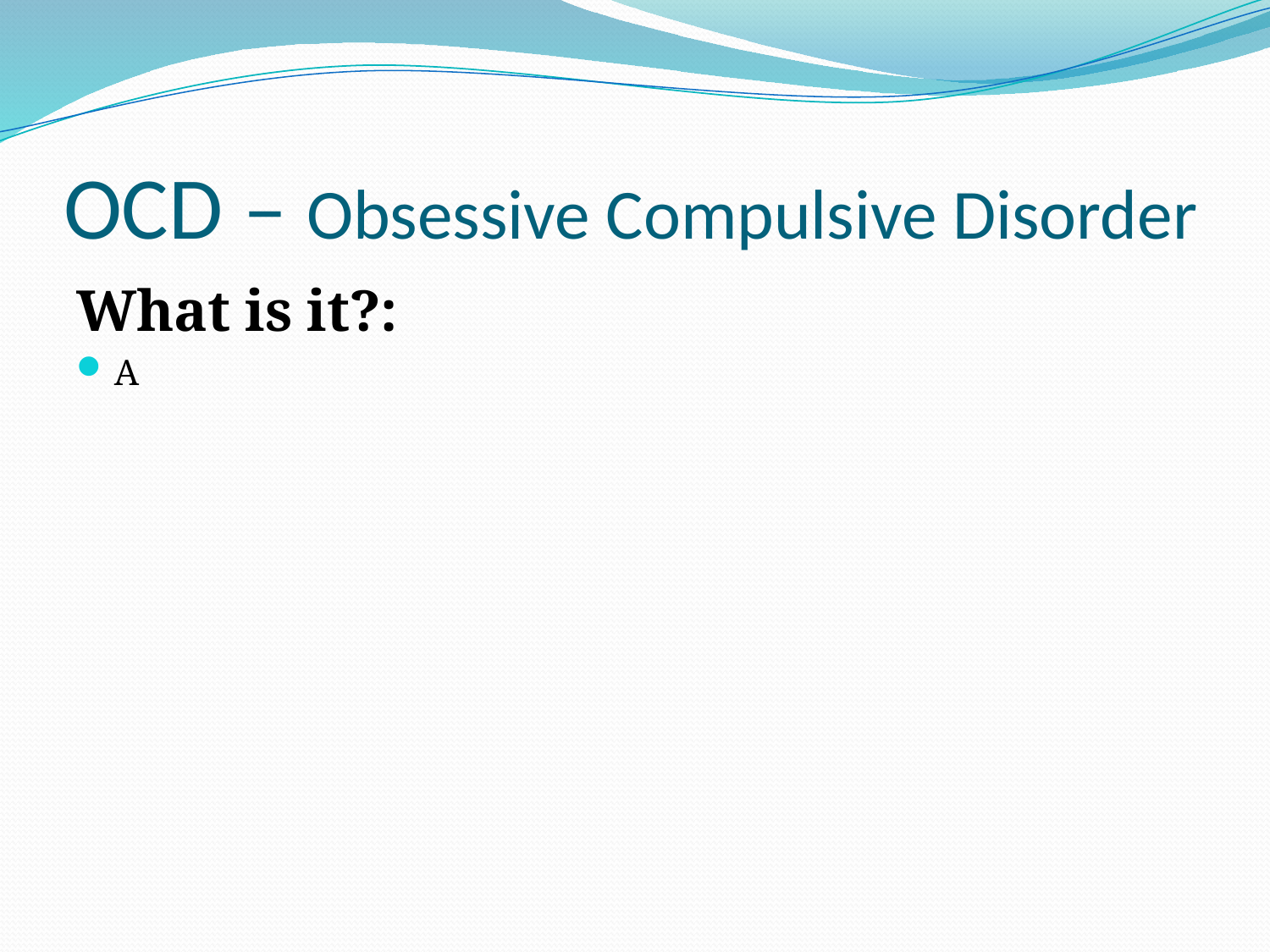

# OCD – Obsessive Compulsive Disorder
What is it?:
A